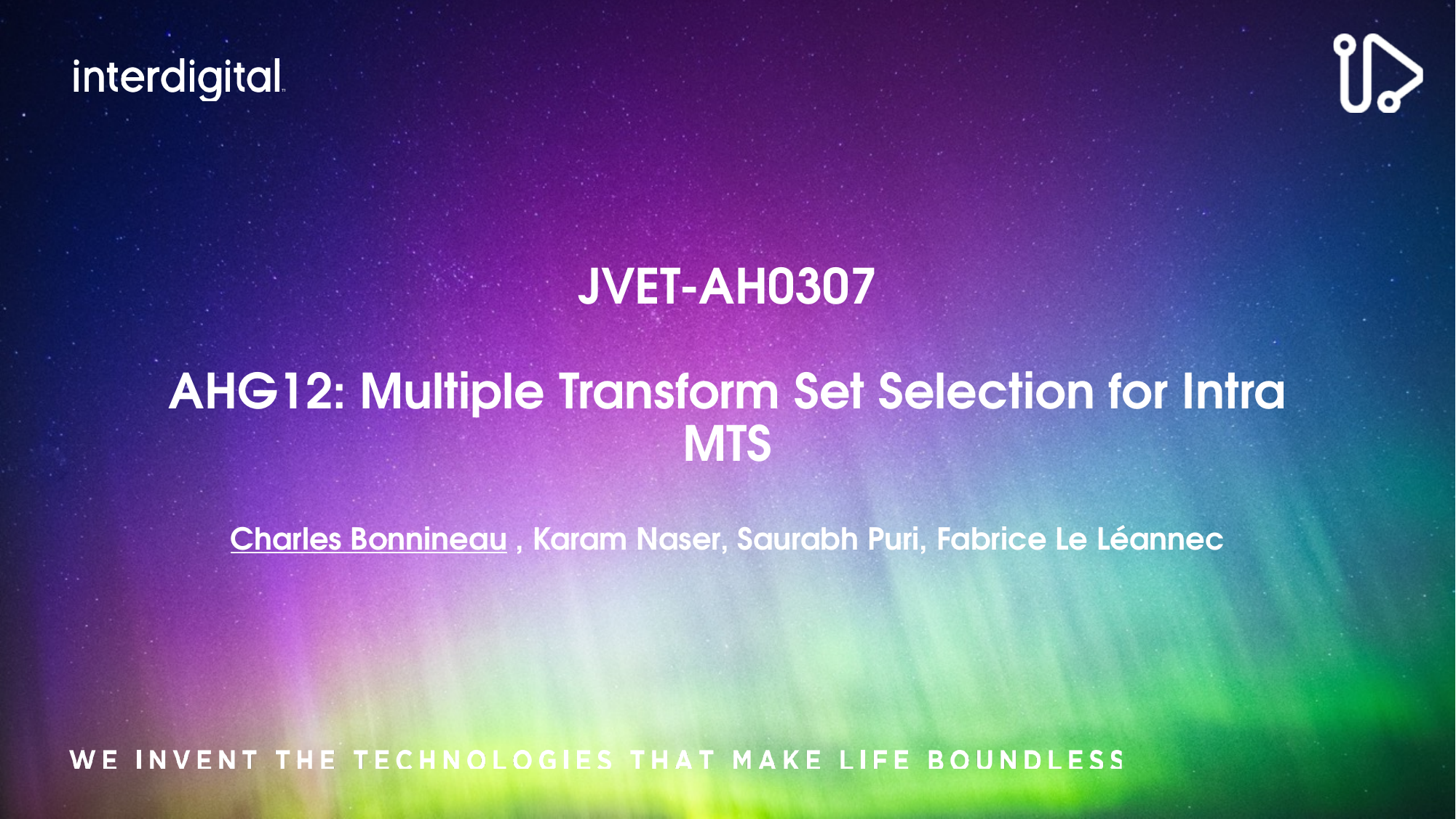

# JVET-AH0307 AHG12: Multiple Transform Set Selection for Intra MTS Charles Bonnineau , Karam Naser, Saurabh Puri, Fabrice Le Léannec